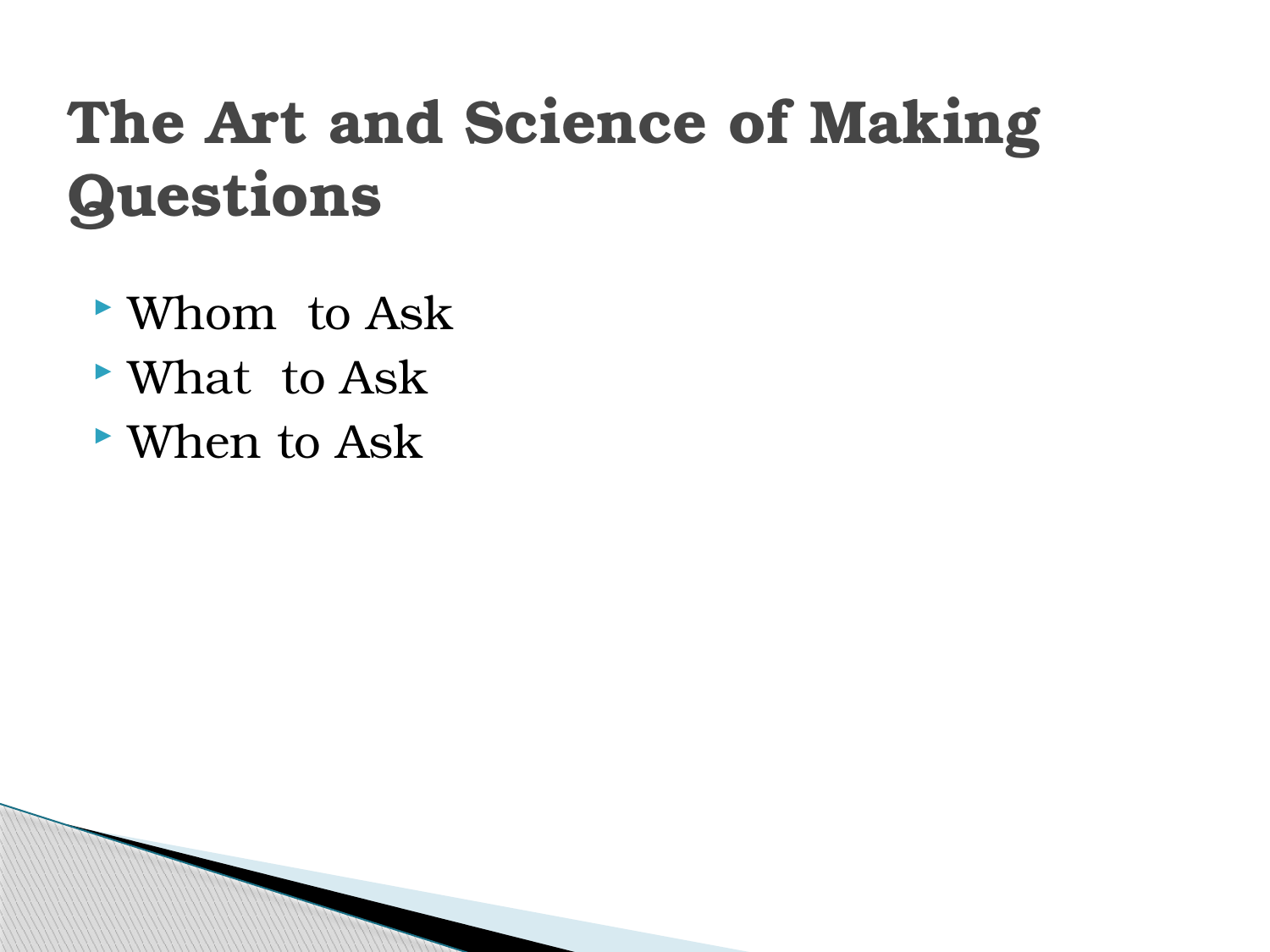

# The Art and Science of Making Questions
Whom  to Ask
What  to Ask
When to Ask